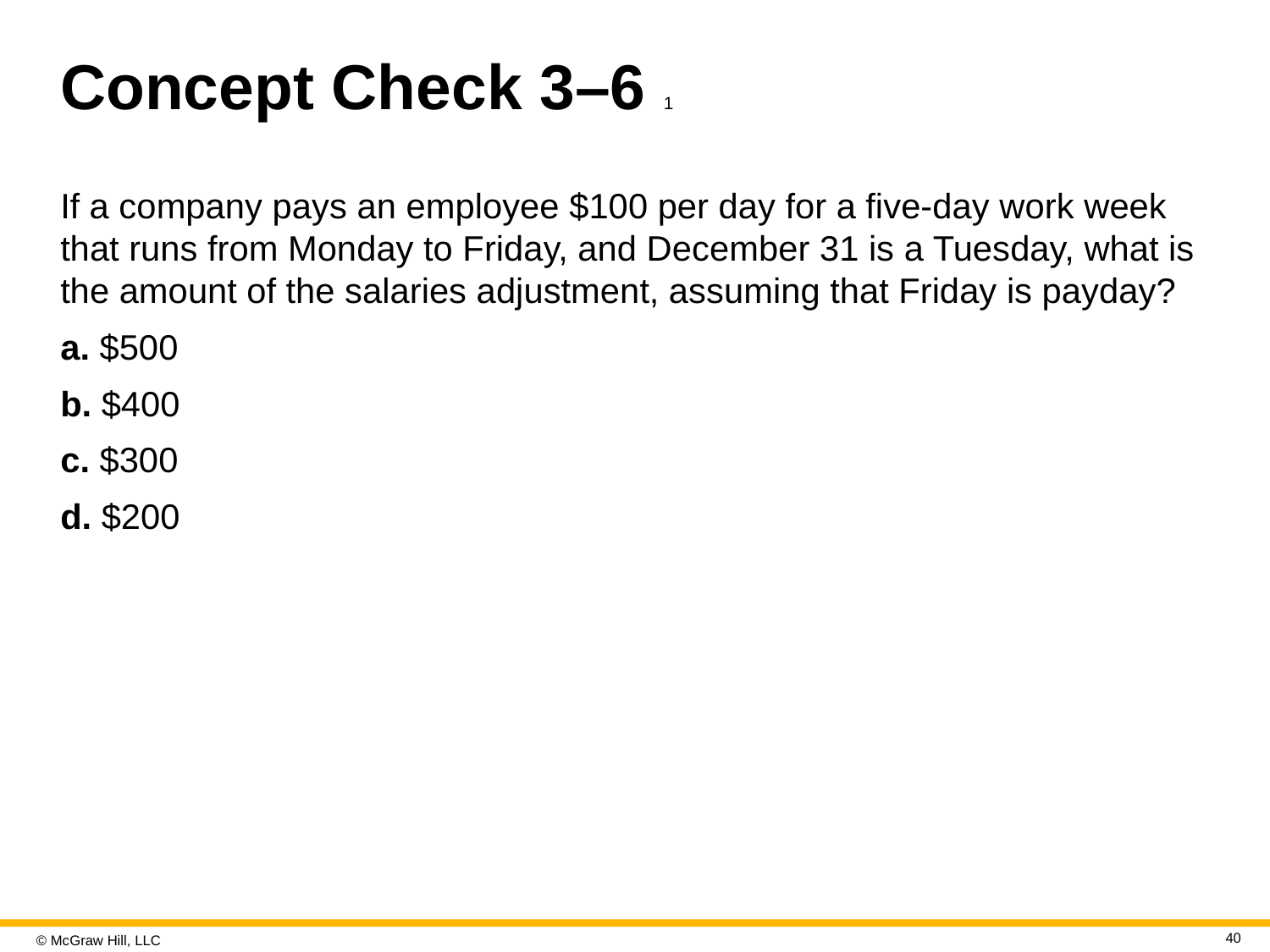

# Concept Check 3–6 1
If a company pays an employee $100 per day for a five-day work week that runs from Monday to Friday, and December 31 is a Tuesday, what is the amount of the salaries adjustment, assuming that Friday is payday?
a. $500
b. $400
c. $300
d. $200
40